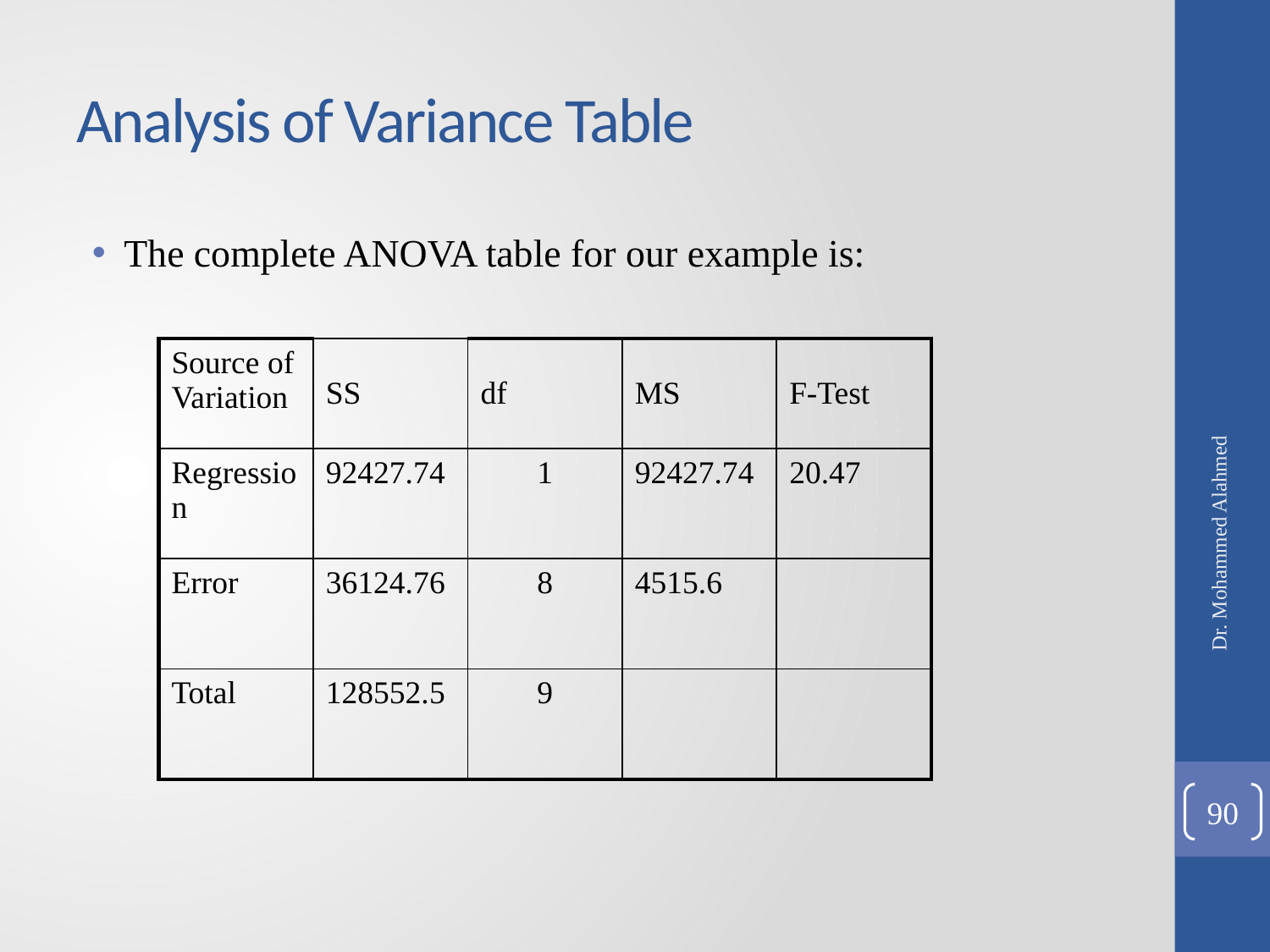

# Analysis of Variance Table
The complete ANOVA table for our example is:

| Source of Variation | SS | df | MS | F-Test |
| --- | --- | --- | --- | --- |
| Regression | 92427.74 | 1 | 92427.74 | 20.47 |
| Error | 36124.76 | 8 | 4515.6 |  |
| Total | 128552.5 | 9 |  |  |
Dr. Mohammed Alahmed
90